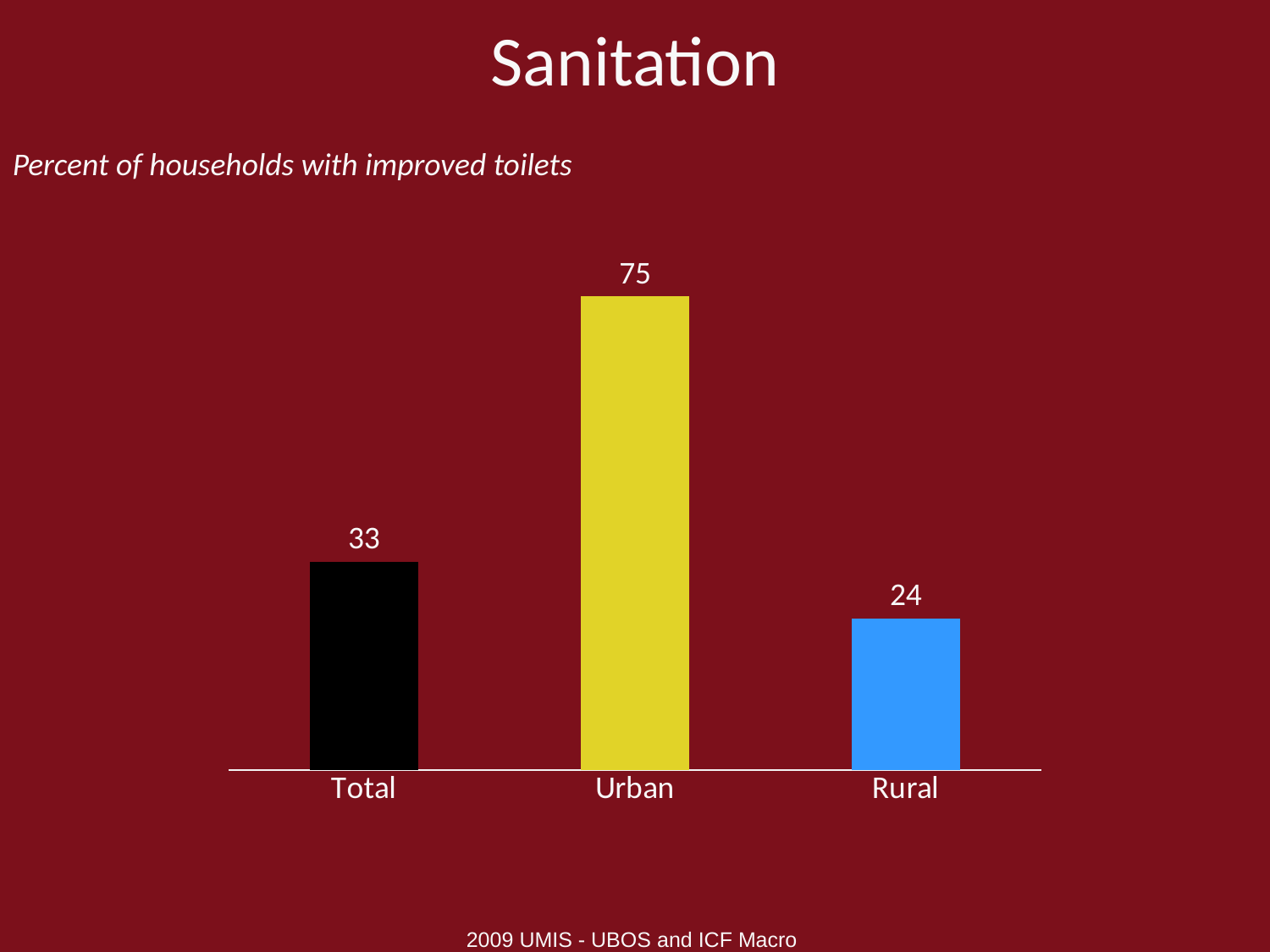

# Sanitation
Percent of households with improved toilets

### Chart

| Category | Series 1 |
|---|---|
| Total | 33.0 |
| Urban | 75.0 |
| Rural | 24.0 |
2009 UMIS - UBOS and ICF Macro